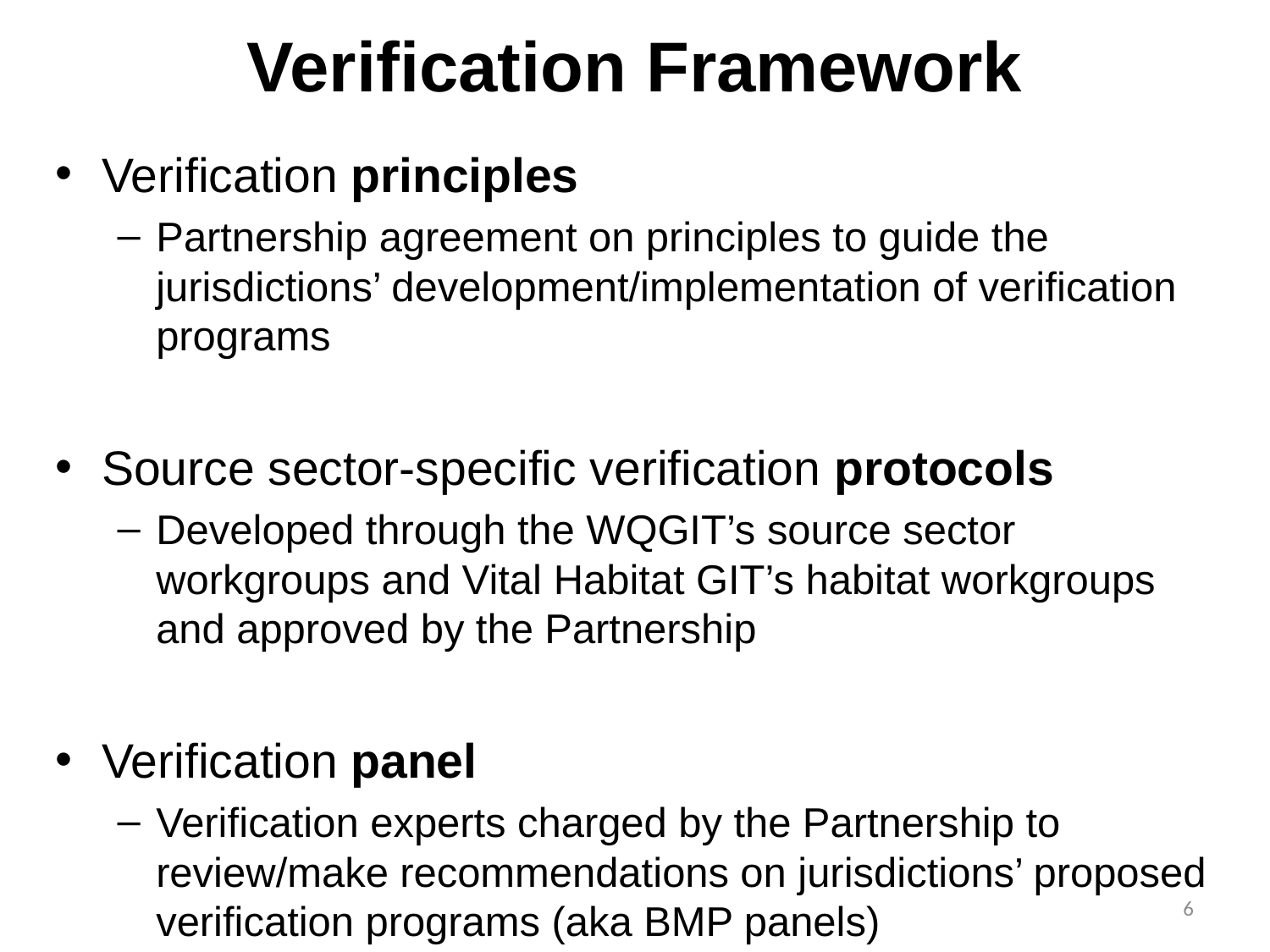

# Verification Framework
Verification principles
Partnership agreement on principles to guide the jurisdictions’ development/implementation of verification programs

Source sector-specific verification protocols
Developed through the WQGIT’s source sector workgroups and Vital Habitat GIT’s habitat workgroups and approved by the Partnership

Verification panel
Verification experts charged by the Partnership to review/make recommendations on jurisdictions’ proposed verification programs (aka BMP panels)
6